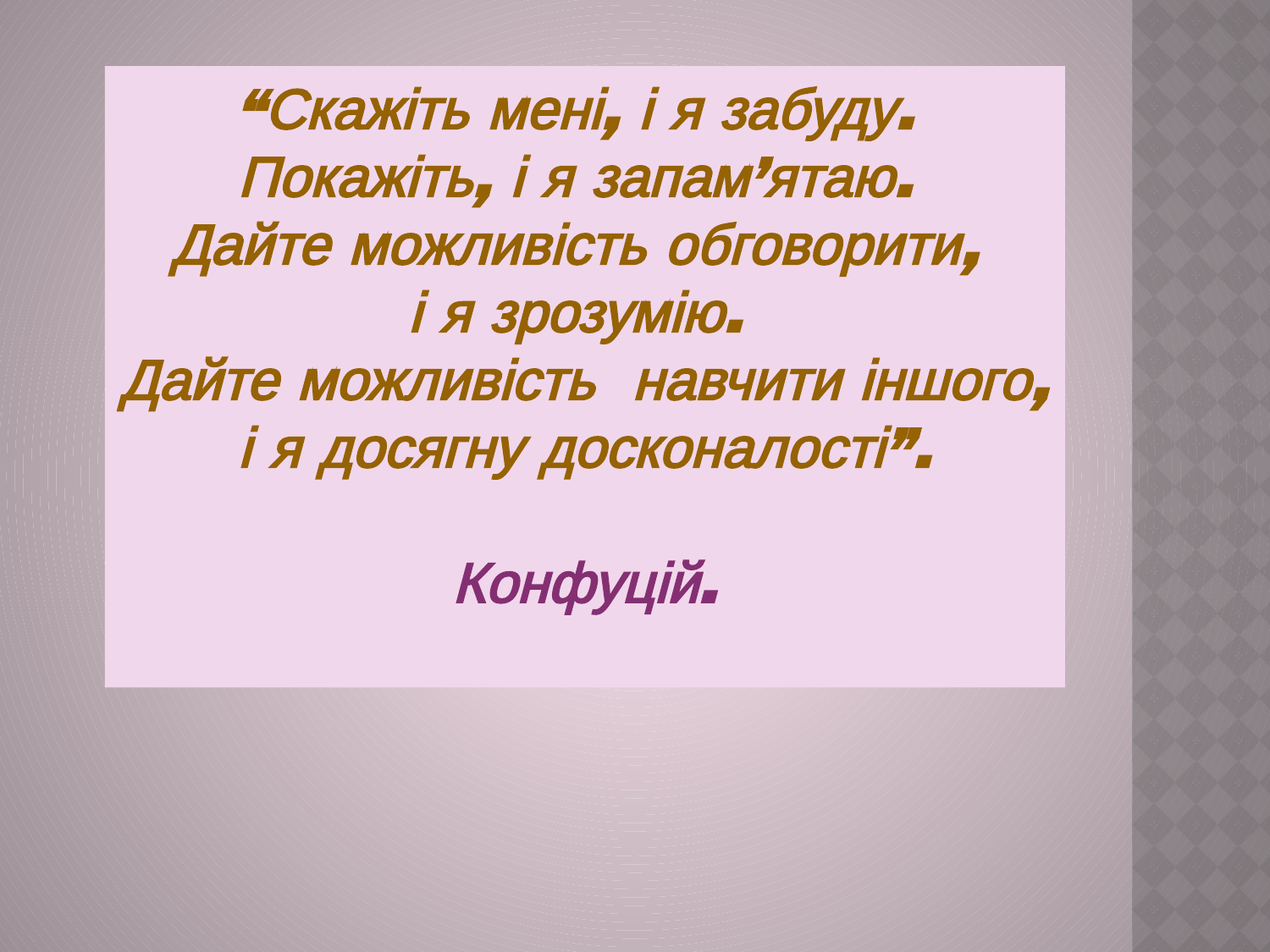

“Скажіть мені, і я забуду.
Покажіть, і я запам’ятаю.
Дайте можливість обговорити,
і я зрозумію.
Дайте можливість  навчити іншого,
і я досягну досконалості”.

Конфуцій.